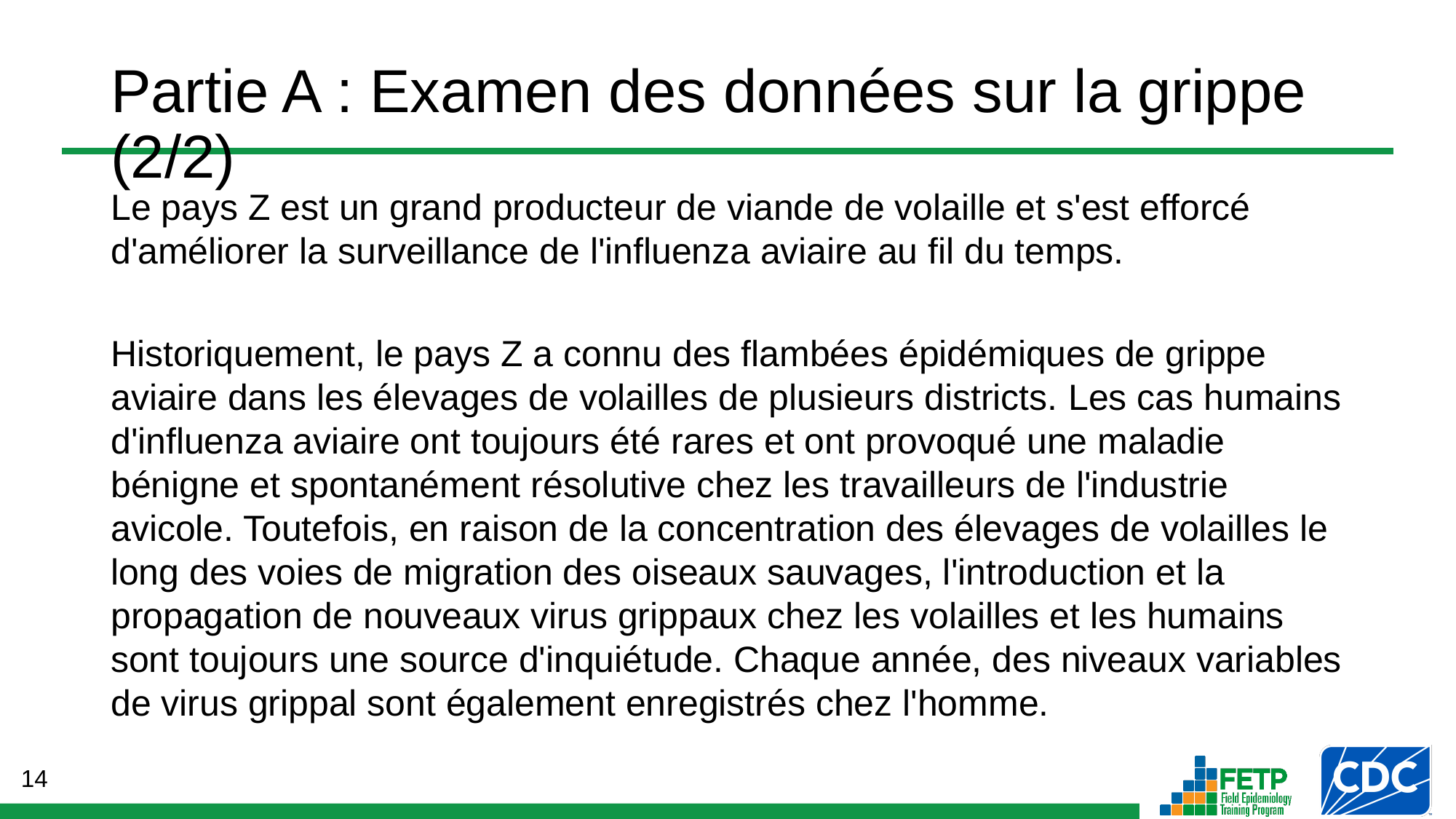

# Partie A : Examen des données sur la grippe (2/2)
Le pays Z est un grand producteur de viande de volaille et s'est efforcé d'améliorer la surveillance de l'influenza aviaire au fil du temps.

Historiquement, le pays Z a connu des flambées épidémiques de grippe aviaire dans les élevages de volailles de plusieurs districts. Les cas humains d'influenza aviaire ont toujours été rares et ont provoqué une maladie bénigne et spontanément résolutive chez les travailleurs de l'industrie avicole. Toutefois, en raison de la concentration des élevages de volailles le long des voies de migration des oiseaux sauvages, l'introduction et la propagation de nouveaux virus grippaux chez les volailles et les humains sont toujours une source d'inquiétude. Chaque année, des niveaux variables de virus grippal sont également enregistrés chez l'homme.